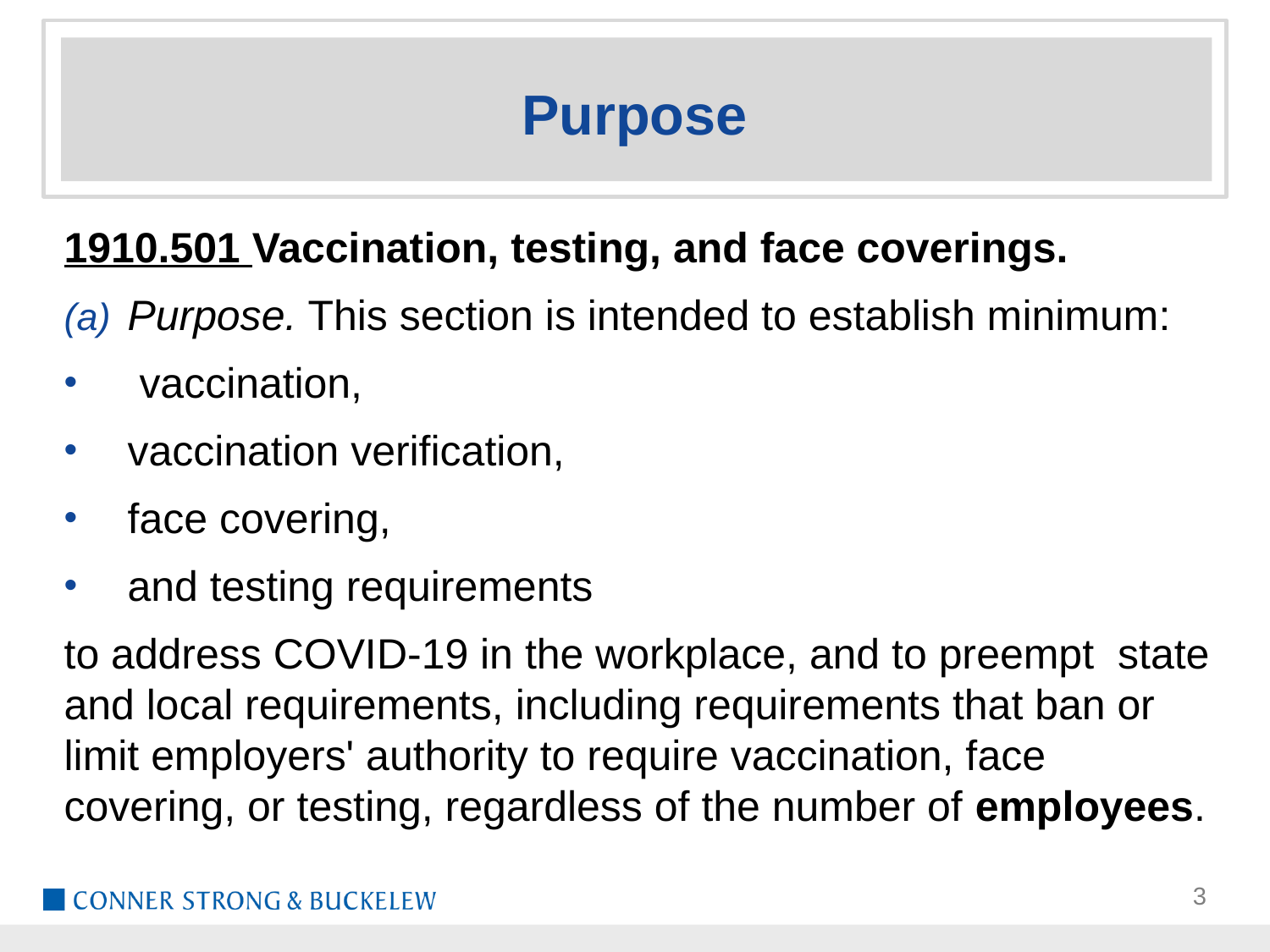

# Purpose
1910.501 Vaccination, testing, and face coverings.
Purpose. This section is intended to establish minimum:
 vaccination,
vaccination verification,
face covering,
and testing requirements
to address COVID-19 in the workplace, and to preempt  state and local requirements, including requirements that ban or limit employers' authority to require vaccination, face covering, or testing, regardless of the number of employees.